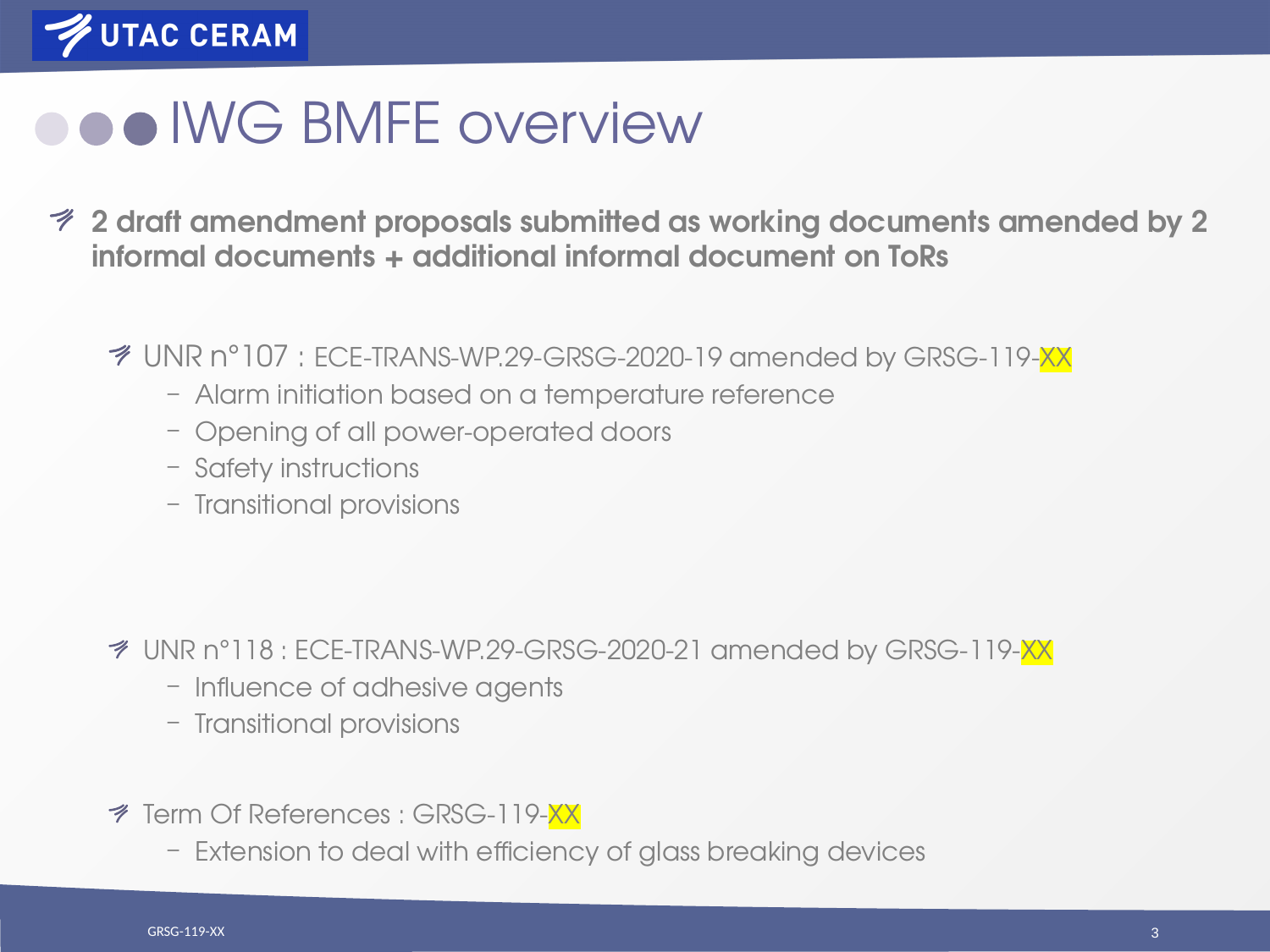

# IWG BMFE overview
2 draft amendment proposals submitted as working documents amended by 2 informal documents + additional informal document on ToRs

UNR n°107 : ECE-TRANS-WP.29-GRSG-2020-19 amended by GRSG-119-XX
Alarm initiation based on a temperature reference
Opening of all power-operated doors
Safety instructions
Transitional provisions

UNR n°118 : ECE-TRANS-WP.29-GRSG-2020-21 amended by GRSG-119-XX
Influence of adhesive agents
Transitional provisions

Term Of References : GRSG-119-XX
Extension to deal with efficiency of glass breaking devices

GRSG-119-XX